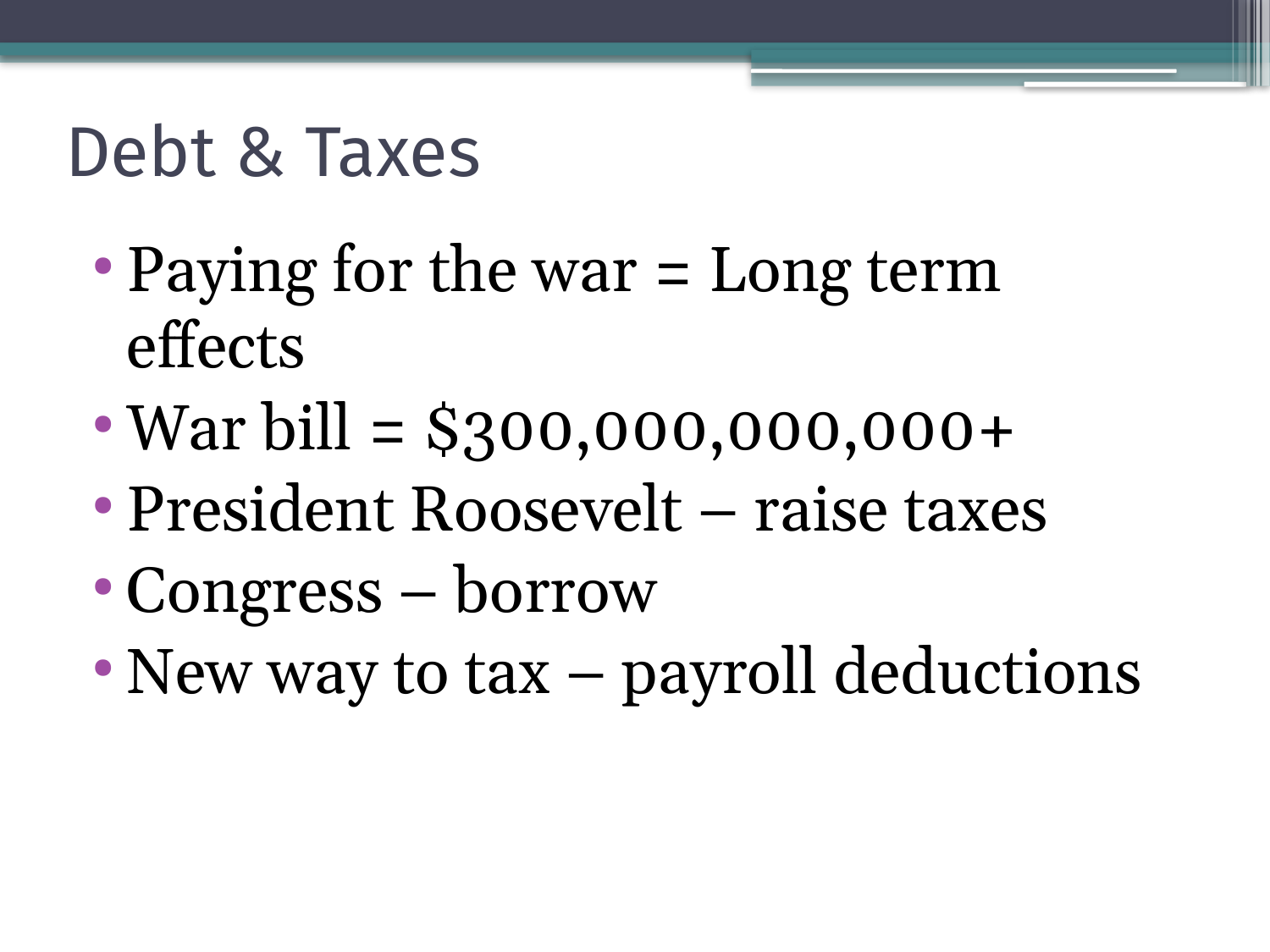

# Debt & Taxes
Paying for the war = Long term effects
War bill = $300,000,000,000+
President Roosevelt – raise taxes
Congress – borrow
New way to tax – payroll deductions